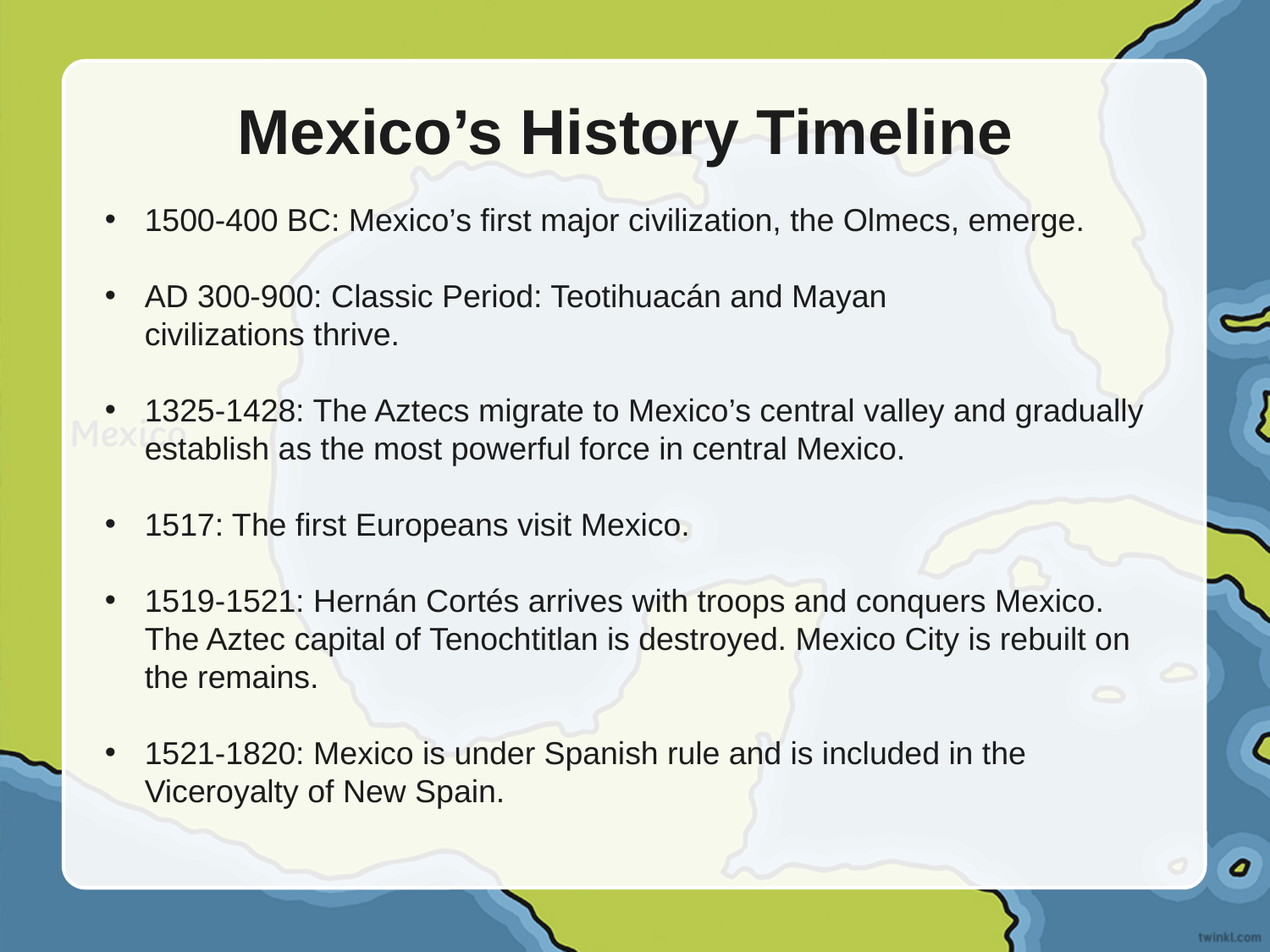

Mexico’s History Timeline
1500-400 BC: Mexico’s first major civilization, the Olmecs, emerge.

AD 300-900: Classic Period: Teotihuacán and Mayan
civilizations thrive.

1325-1428: The Aztecs migrate to Mexico’s central valley and gradually establish as the most powerful force in central Mexico.

1517: The first Europeans visit Mexico.

1519-1521: Hernán Cortés arrives with troops and conquers Mexico. The Aztec capital of Tenochtitlan is destroyed. Mexico City is rebuilt on the remains.

1521-1820: Mexico is under Spanish rule and is included in the Viceroyalty of New Spain.